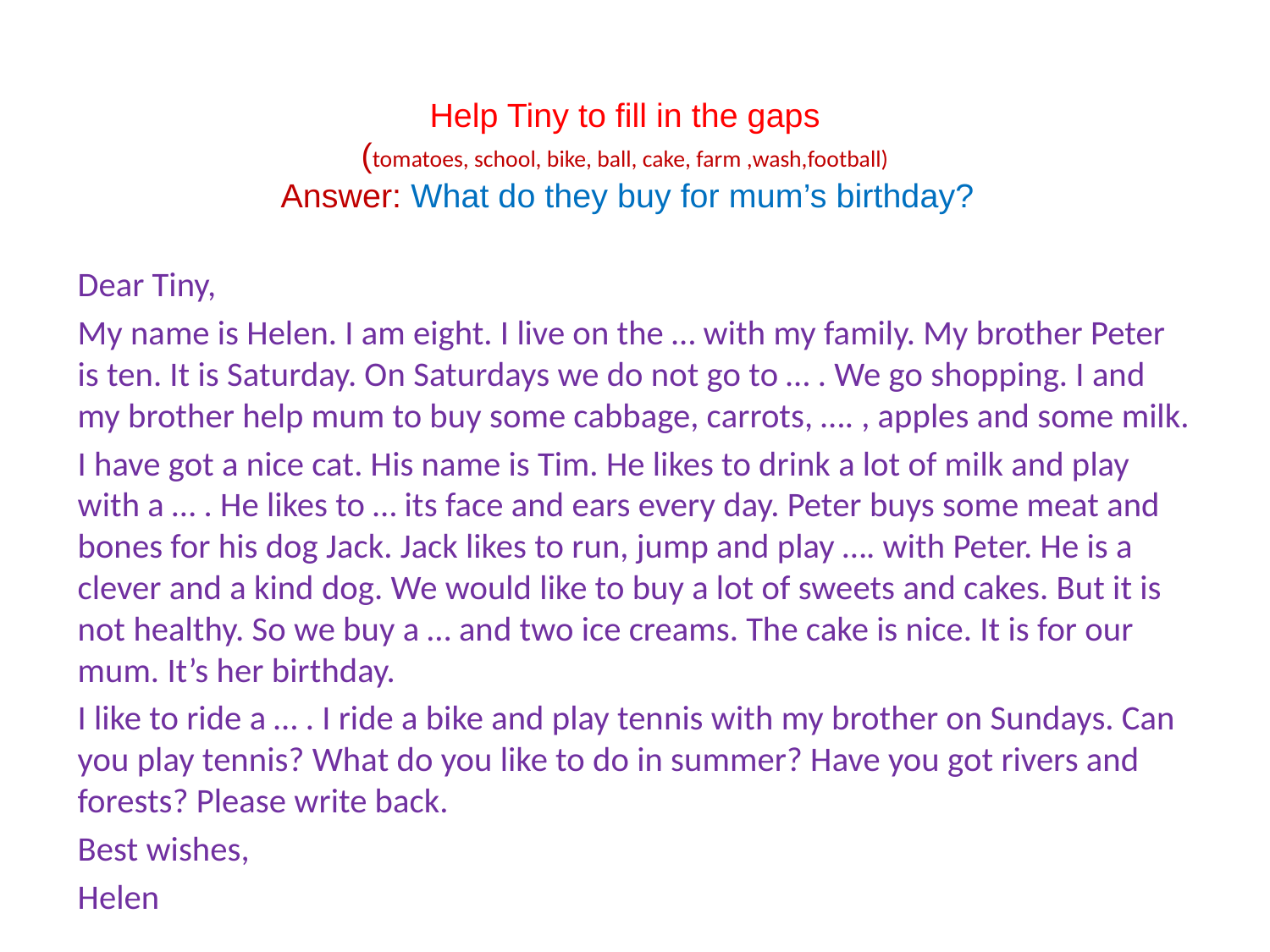

# Help Tiny to fill in the gaps (tomatoes, school, bike, ball, cake, farm ,wash,football) Answer: What do they buy for mum’s birthday?
Dear Tiny,
My name is Helen. I am eight. I live on the … with my family. My brother Peter is ten. It is Saturday. On Saturdays we do not go to … . We go shopping. I and my brother help mum to buy some cabbage, carrots, …. , apples and some milk.
I have got a nice cat. His name is Tim. He likes to drink a lot of milk and play with a … . He likes to … its face and ears every day. Peter buys some meat and bones for his dog Jack. Jack likes to run, jump and play …. with Peter. He is a clever and a kind dog. We would like to buy a lot of sweets and cakes. But it is not healthy. So we buy a … and two ice creams. The cake is nice. It is for our mum. It’s her birthday.
I like to ride a … . I ride a bike and play tennis with my brother on Sundays. Can you play tennis? What do you like to do in summer? Have you got rivers and forests? Please write back.
Best wishes,
Helen